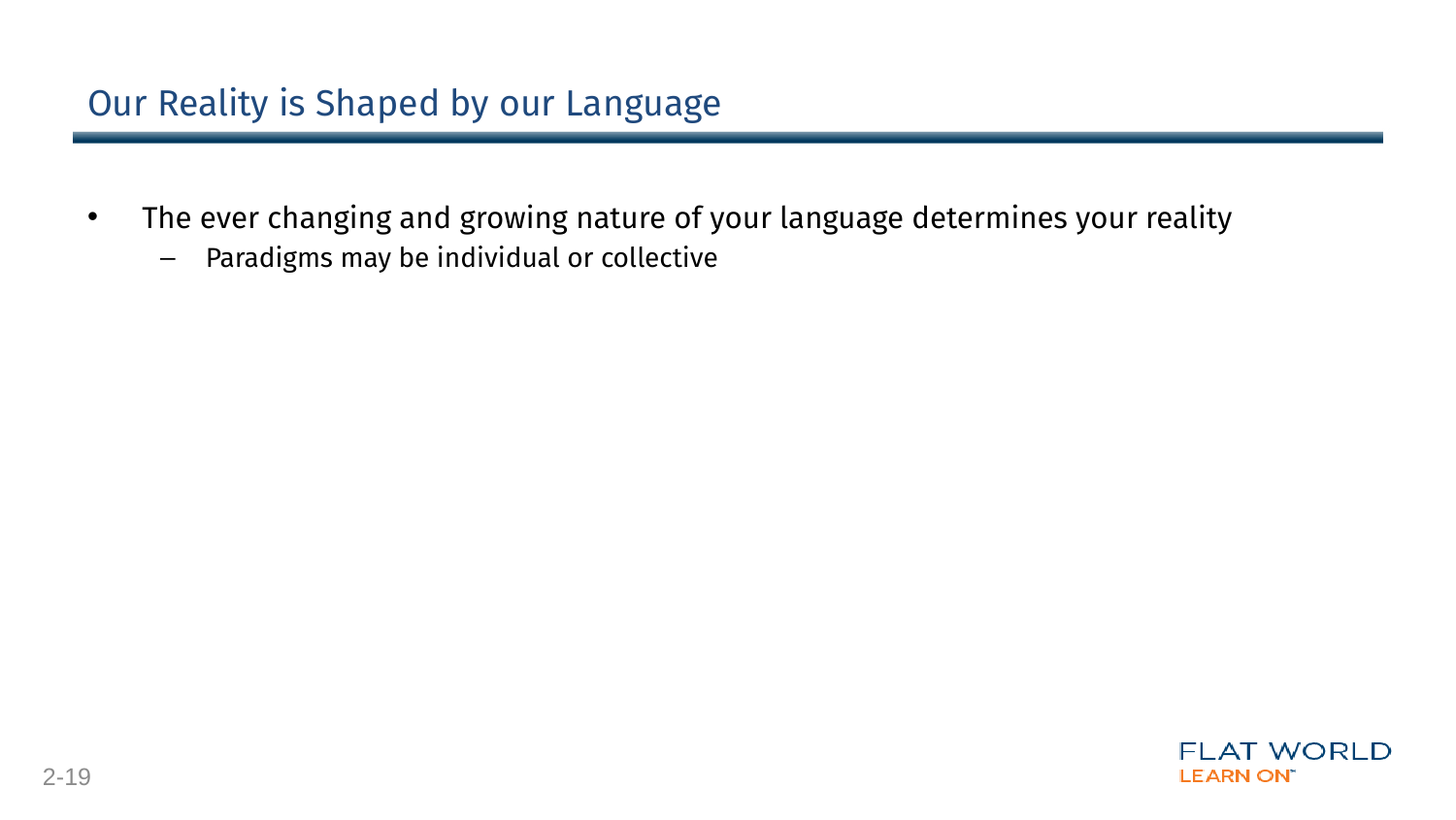

# Our Reality is Shaped by our Language
The ever changing and growing nature of your language determines your reality
Paradigms may be individual or collective

2-19